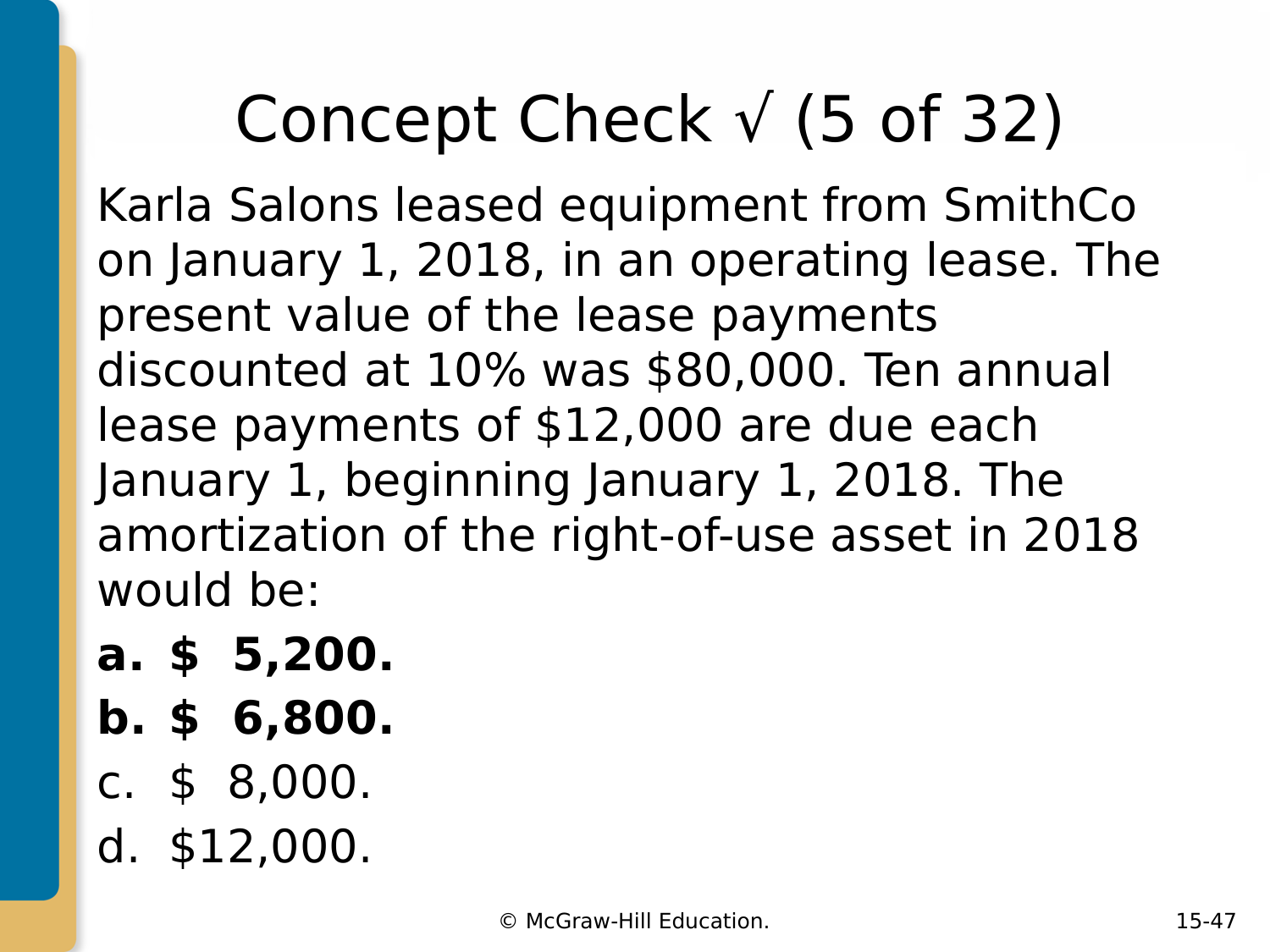

# Concept Check √ (5 of 32)
Karla Salons leased equipment from SmithCo on January 1, 2018, in an operating lease. The present value of the lease payments discounted at 10% was $80,000. Ten annual lease payments of $12,000 are due each January 1, beginning January 1, 2018. The amortization of the right-of-use asset in 2018 would be:
$  5,200.
$  6,800.
$  8,000.
$12,000.